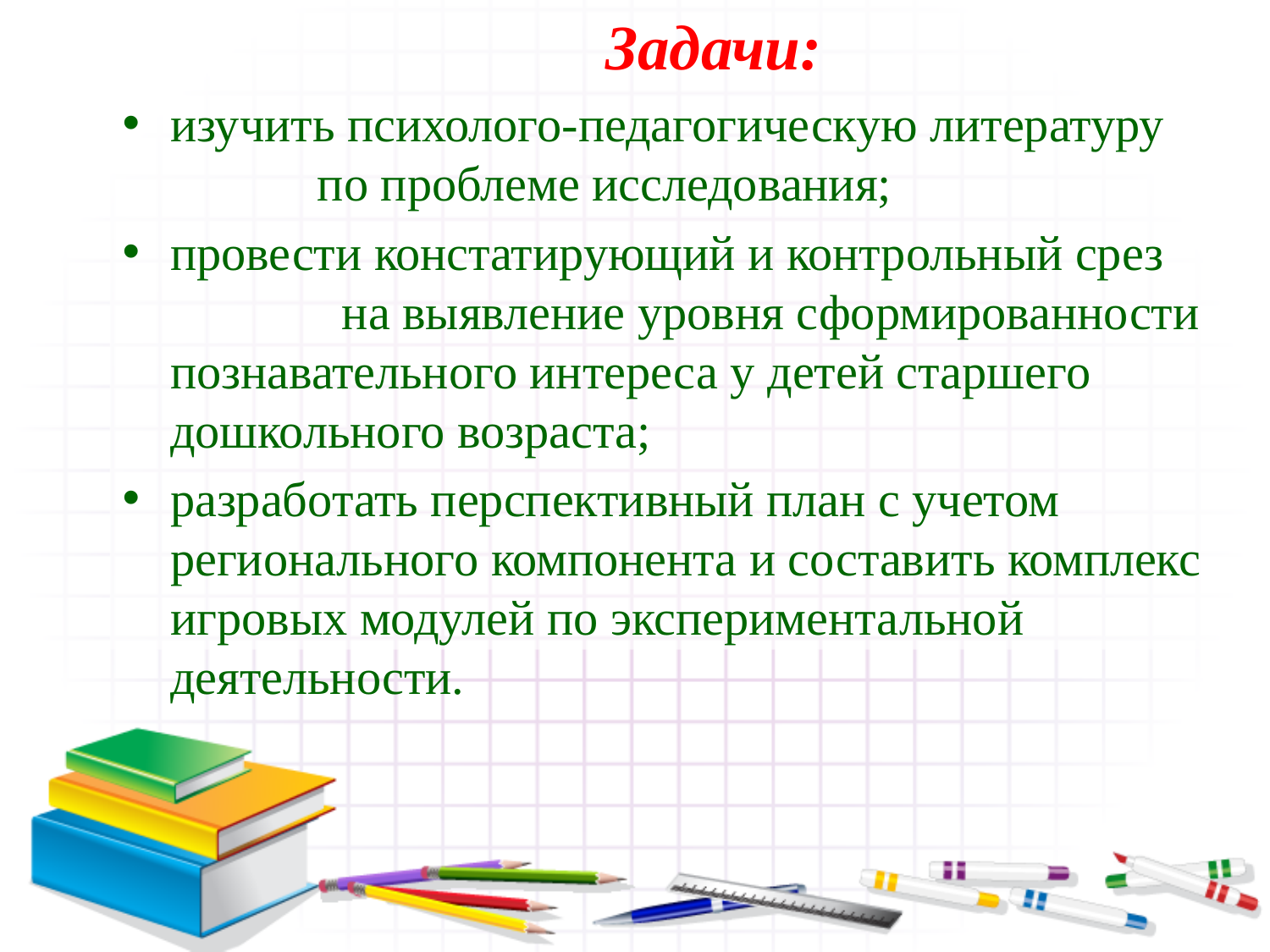

Задачи:
изучить психолого-педагогическую литературу                    по проблеме исследования;
провести констатирующий и контрольный срез                      на выявление уровня сформированности познавательного интереса у детей старшего дошкольного возраста;
разработать перспективный план с учетом регионального компонента и составить комплекс игровых модулей по экспериментальной деятельности.